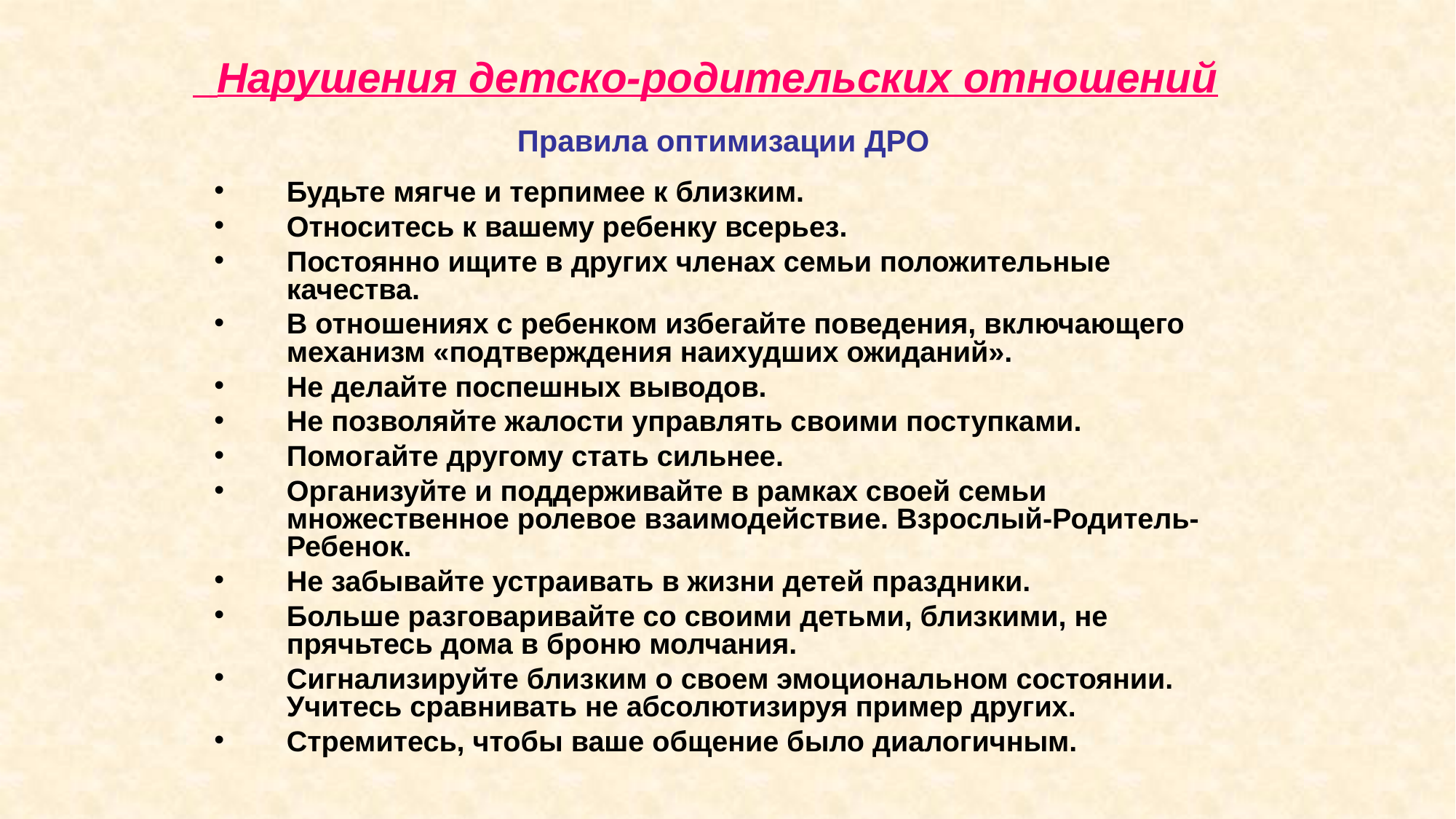

# Нарушения детско-родительских отношений

Правила оптимизации ДРО

Будьте мягче и терпимее к близким.
Относитесь к вашему ребенку всерьез.
Постоянно ищите в других членах семьи положительные качества.
В отношениях с ребенком избегайте поведения, включающего механизм «подтверждения наихудших ожиданий».
Не делайте поспешных выводов.
Не позволяйте жалости управлять своими поступками.
Помогайте другому стать сильнее.
Организуйте и поддерживайте в рамках своей семьи множественное ролевое взаимодействие. Взрослый-Родитель-Ребенок.
Не забывайте устраивать в жизни детей праздники.
Больше разговаривайте со своими детьми, близкими, не прячьтесь дома в броню молчания.
Сигнализируйте близким о своем эмоциональном состоянии. Учитесь сравнивать не абсолютизируя пример других.
Стремитесь, чтобы ваше общение было диалогичным.